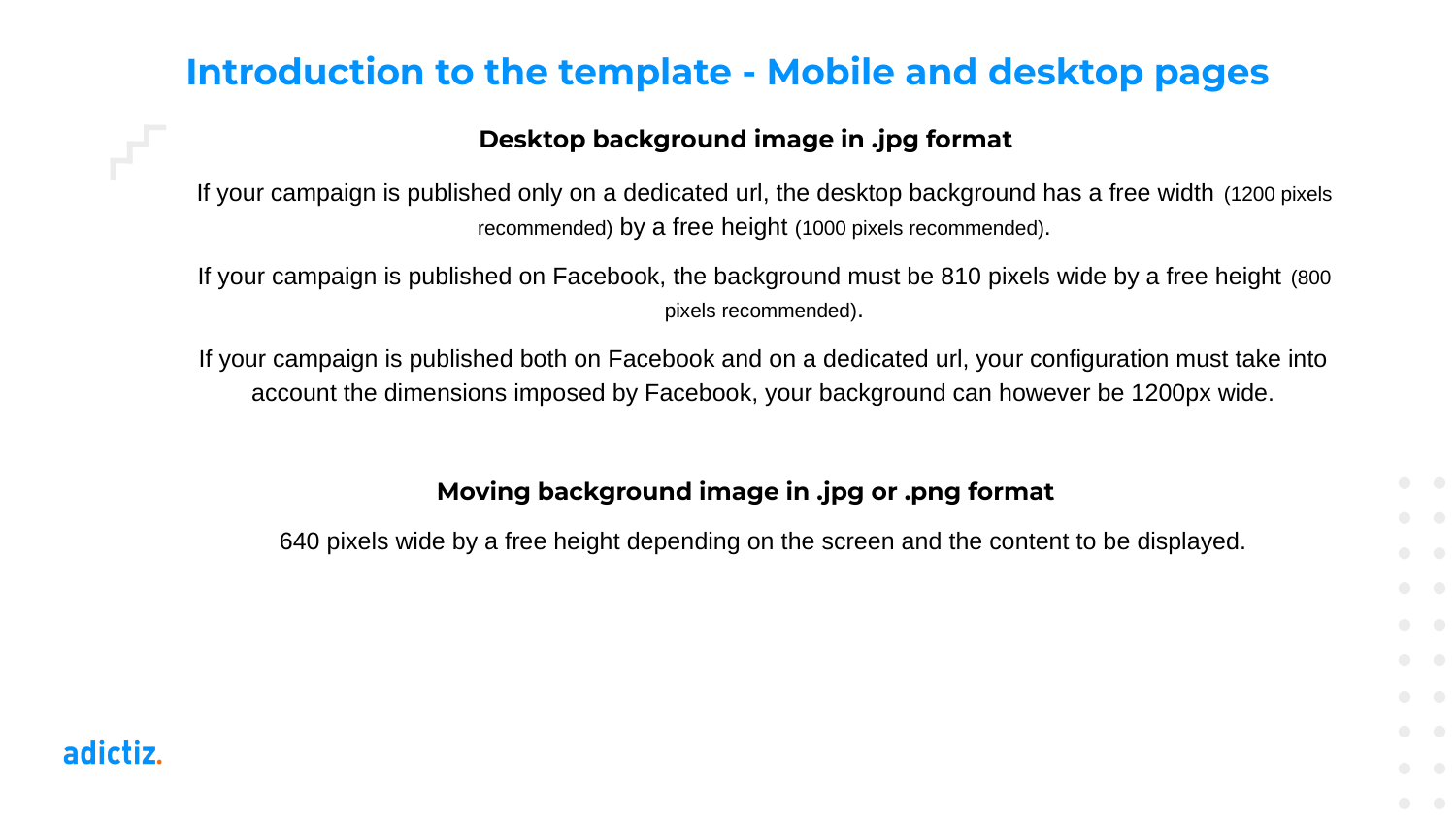

# Introduction to the template - Mobile and desktop pages
Desktop background image in .jpg format
If your campaign is published only on a dedicated url, the desktop background has a free width (1200 pixels recommended) by a free height (1000 pixels recommended).
If your campaign is published on Facebook, the background must be 810 pixels wide by a free height (800 pixels recommended).
If your campaign is published both on Facebook and on a dedicated url, your configuration must take into account the dimensions imposed by Facebook, your background can however be 1200px wide.

Moving background image in .jpg or .png format
640 pixels wide by a free height depending on the screen and the content to be displayed.